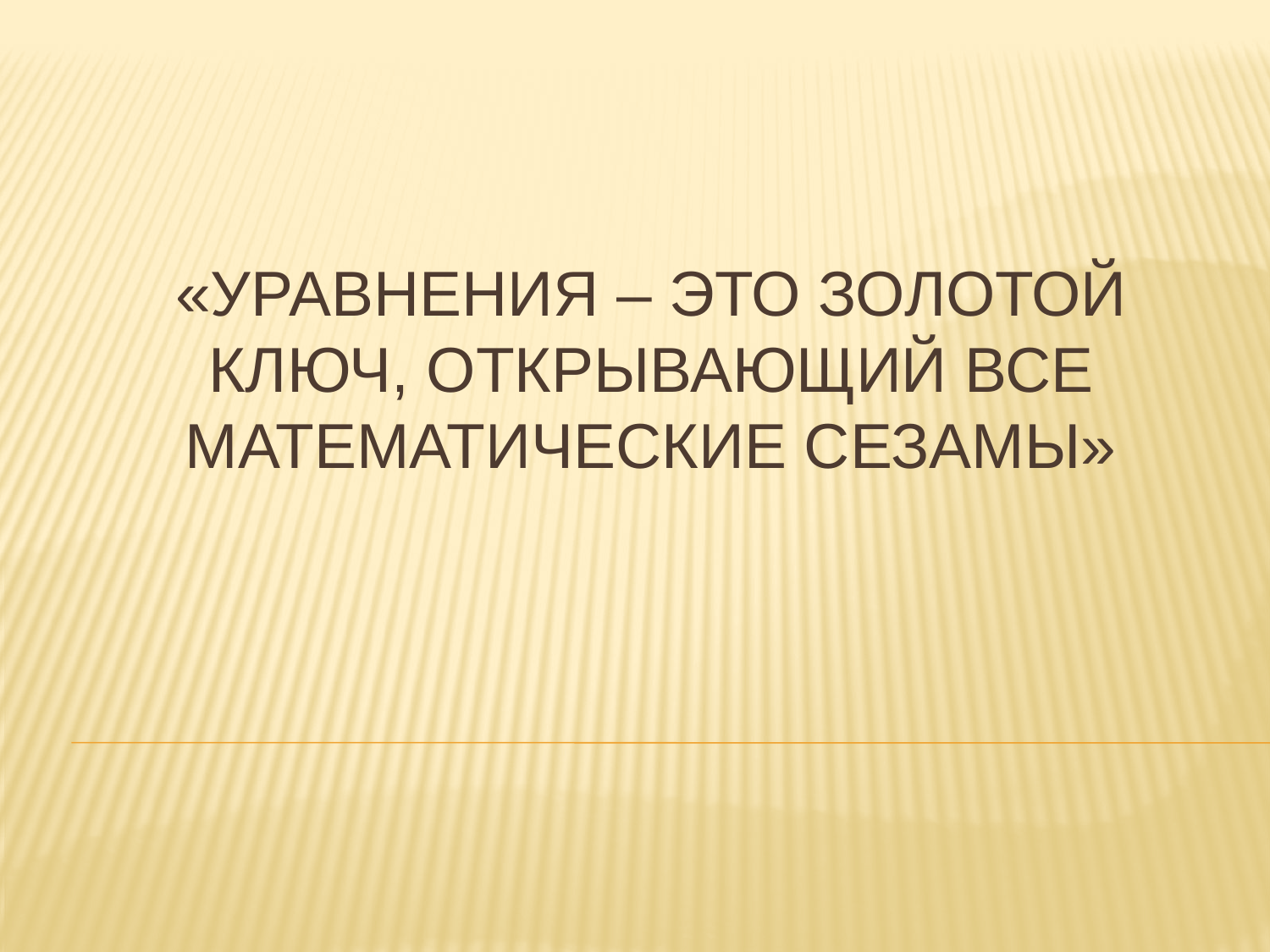

# «Уравнения – это золотой ключ, открывающий все математические сезамы»